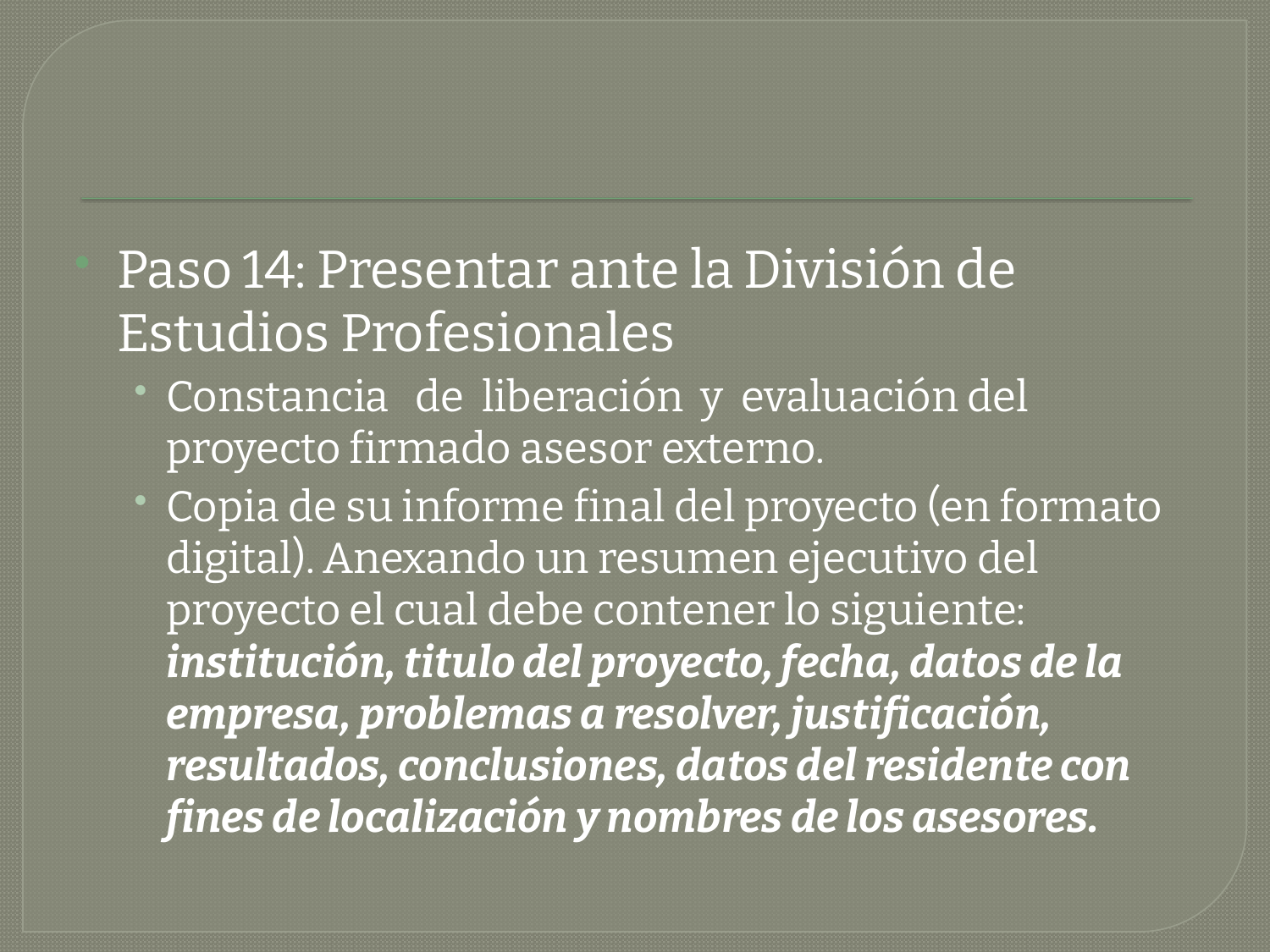

#
Paso 14: Presentar ante la División de Estudios Profesionales
Constancia   de  liberación  y  evaluación del proyecto firmado asesor externo.
Copia de su informe final del proyecto (en formato digital). Anexando un resumen ejecutivo del proyecto el cual debe contener lo siguiente: institución, titulo del proyecto, fecha, datos de la empresa, problemas a resolver, justificación, resultados, conclusiones, datos del residente con fines de localización y nombres de los asesores.